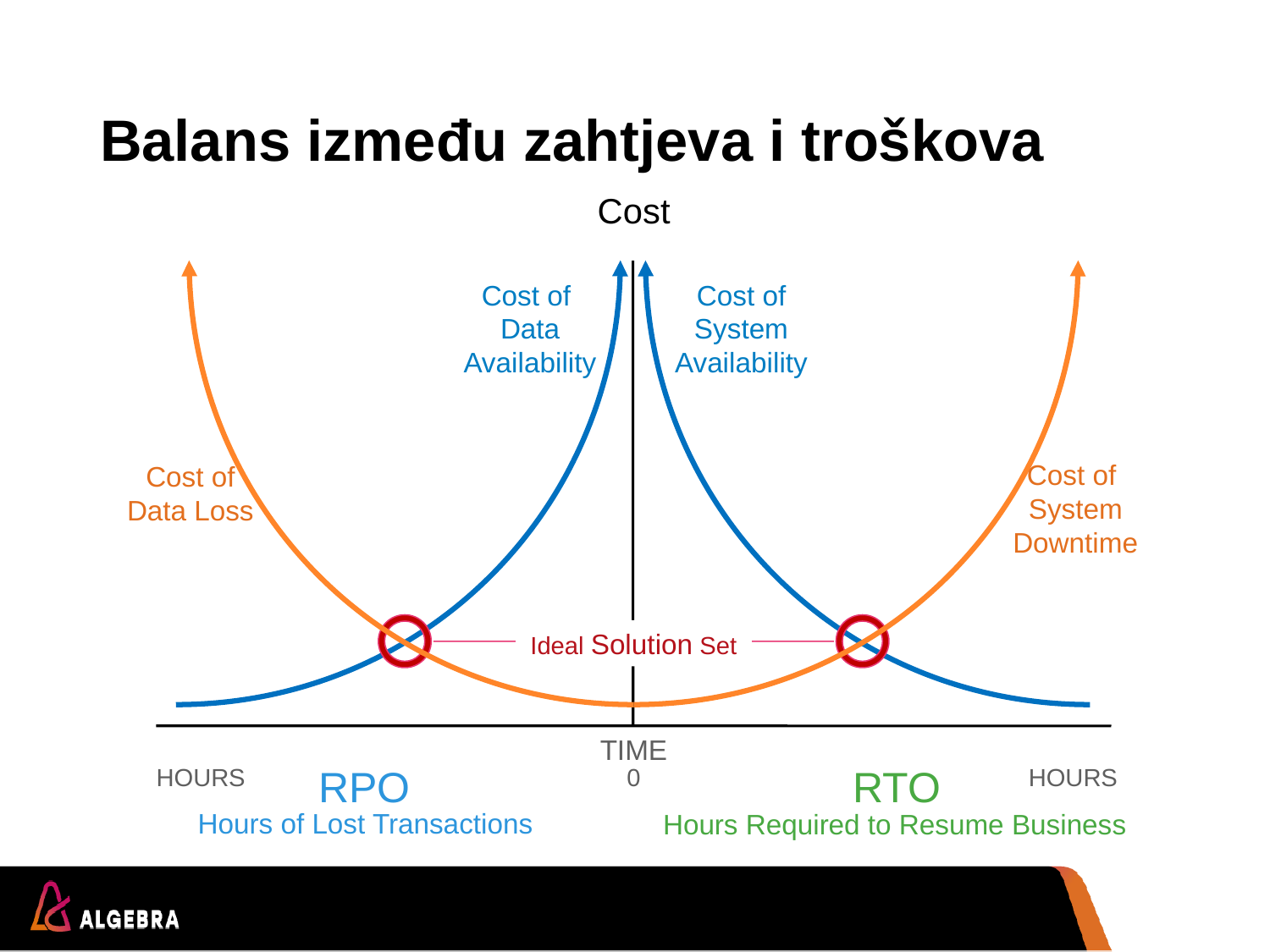

# Balans između zahtjeva i troškova
Cost

Cost of Data Loss
Cost of
System Downtime

Cost of
Data Availability
Cost of System Availability

Ideal Solution Set

TIME

HOURS
0
HOURS
RPO
RTO
Hours of Lost Transactions
Hours Required to Resume Business